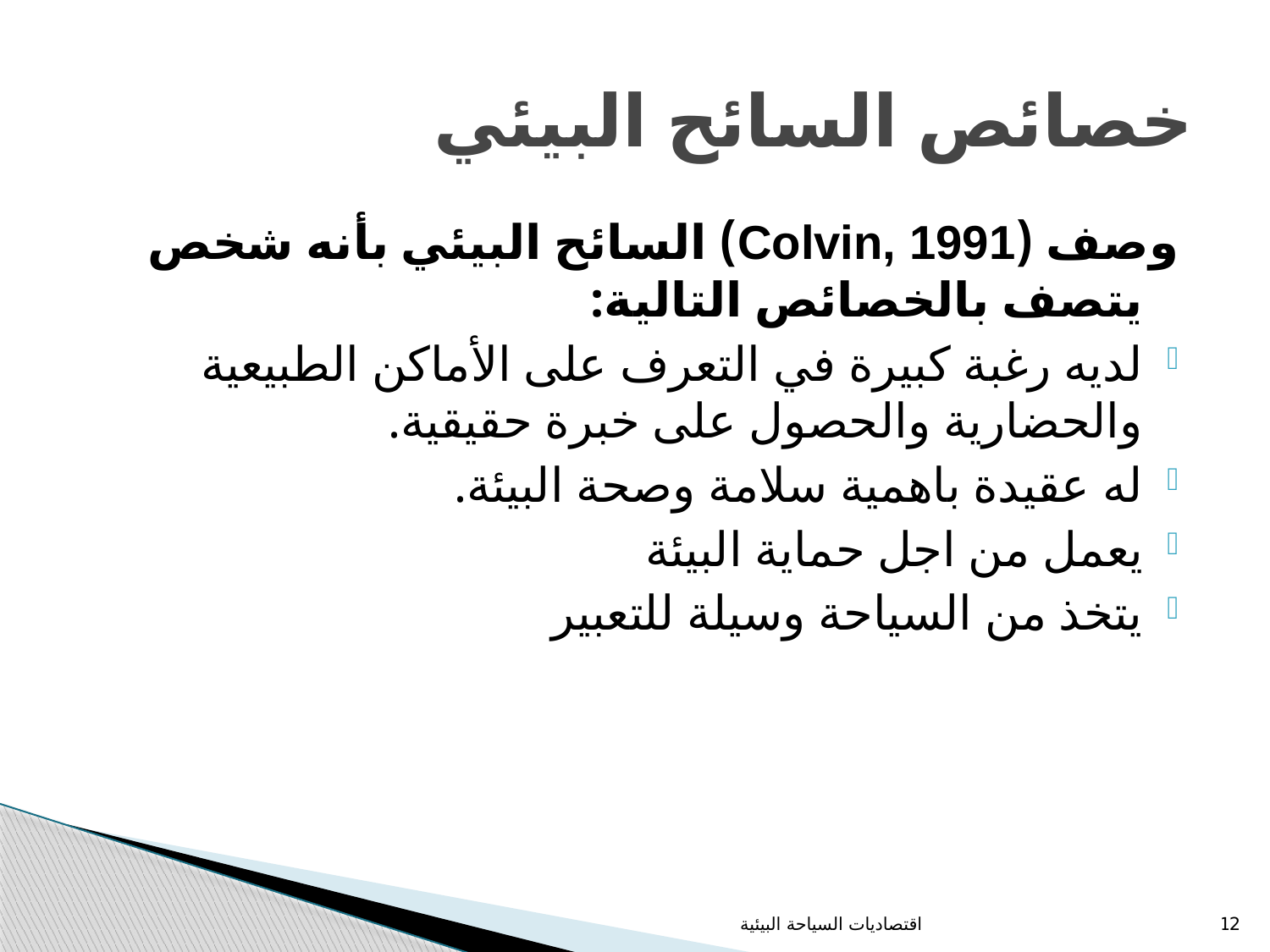

# خصائص السائح البيئي
وصف (Colvin, 1991) السائح البيئي بأنه شخص يتصف بالخصائص التالية:
لديه رغبة كبيرة في التعرف على الأماكن الطبيعية والحضارية والحصول على خبرة حقيقية.
له عقيدة باهمية سلامة وصحة البيئة.
يعمل من اجل حماية البيئة
يتخذ من السياحة وسيلة للتعبير

اقتصاديات السياحة البيئية
12